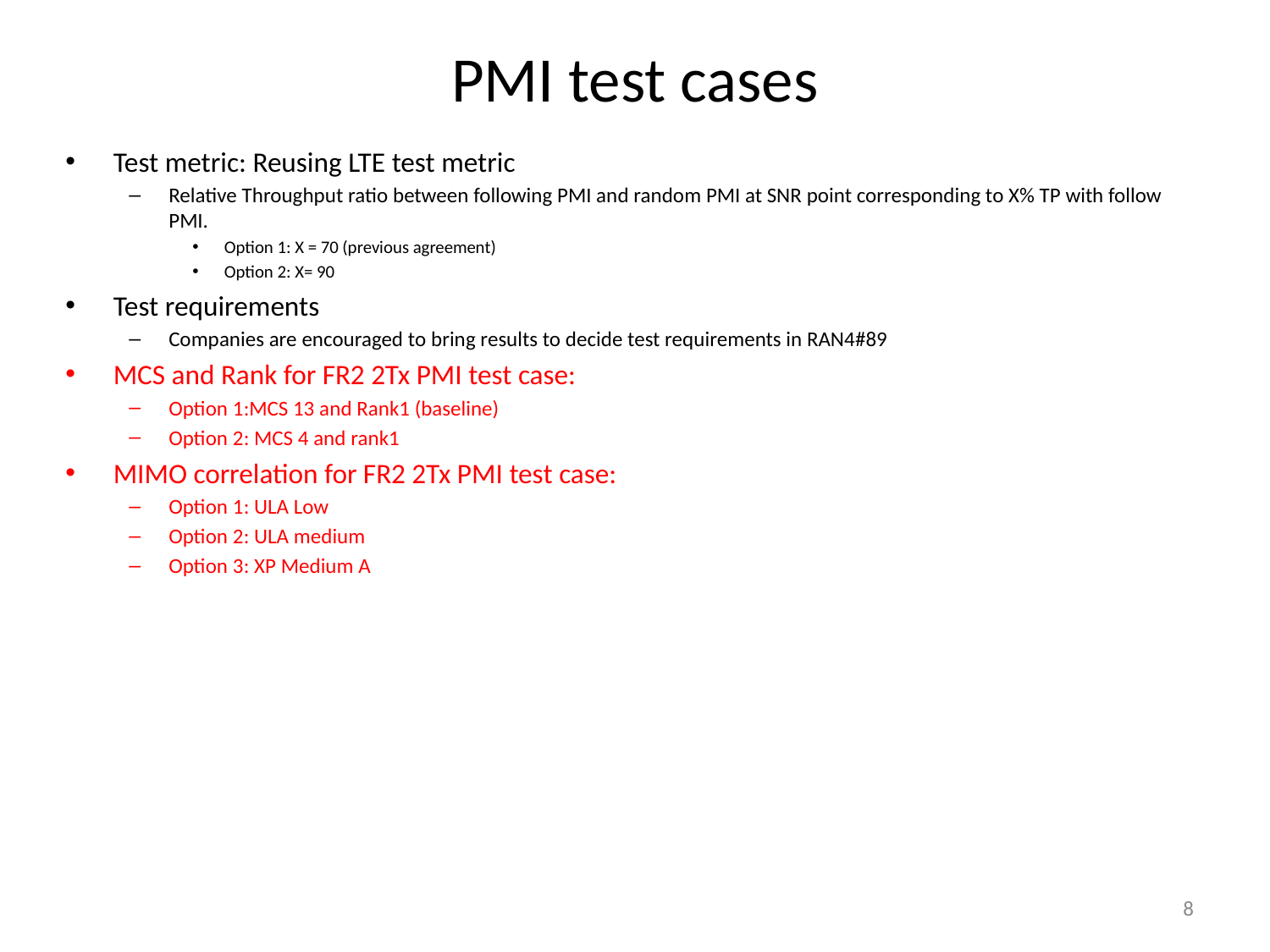

# PMI test cases
Test metric: Reusing LTE test metric
Relative Throughput ratio between following PMI and random PMI at SNR point corresponding to X% TP with follow PMI.
Option 1: X = 70 (previous agreement)
Option 2: X= 90
Test requirements
Companies are encouraged to bring results to decide test requirements in RAN4#89
MCS and Rank for FR2 2Tx PMI test case:
Option 1:MCS 13 and Rank1 (baseline)
Option 2: MCS 4 and rank1
MIMO correlation for FR2 2Tx PMI test case:
Option 1: ULA Low
Option 2: ULA medium
Option 3: XP Medium A

8